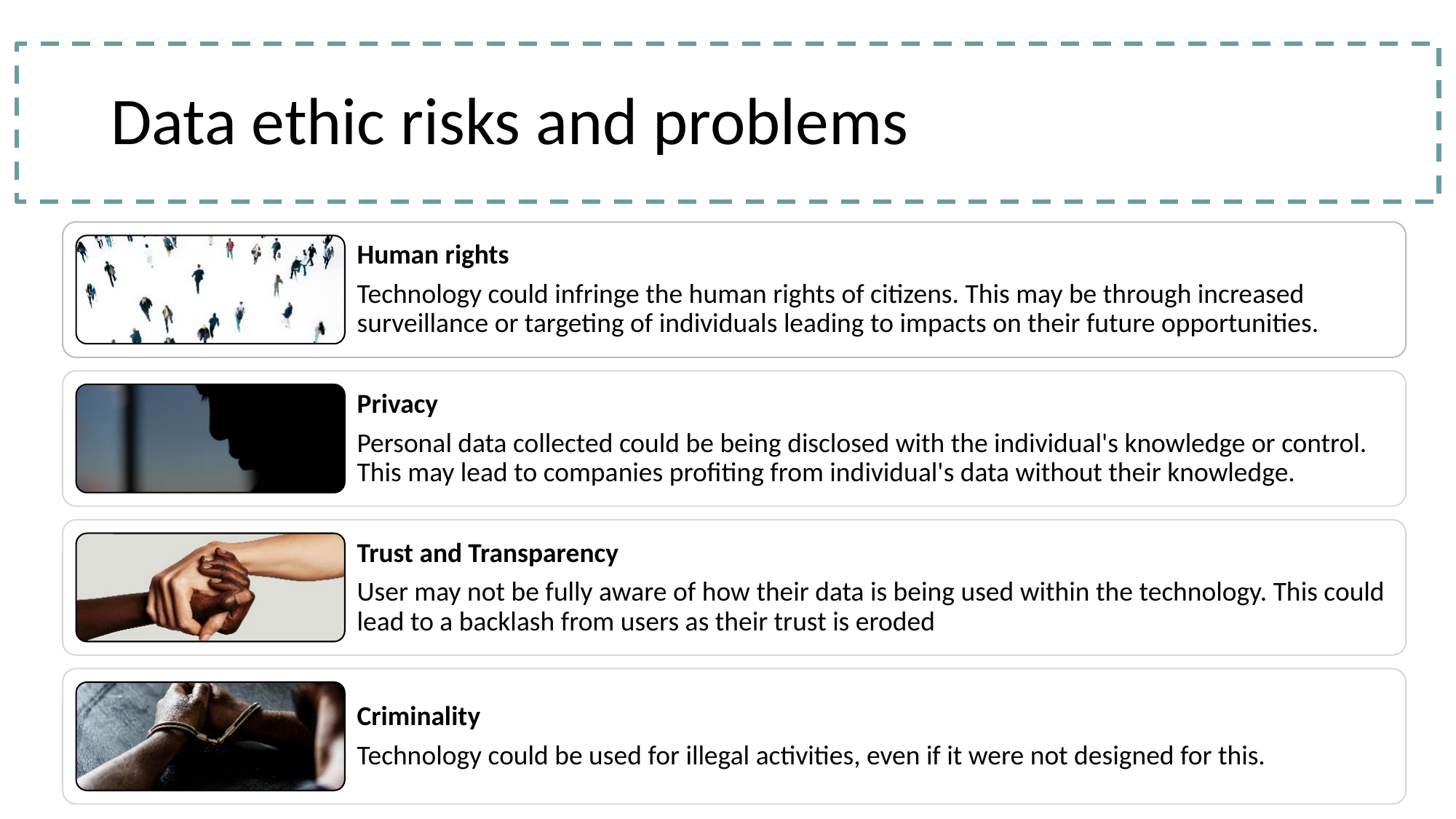

# Data ethic risks and problems
Human rights
Technology could infringe the human rights of citizens. This may be through increased surveillance or targeting of individuals leading to impacts on their future opportunities.
Privacy
Personal data collected could be being disclosed with the individual's knowledge or control. This may lead to companies profiting from individual's data without their knowledge.
Trust and Transparency
User may not be fully aware of how their data is being used within the technology. This could lead to a backlash from users as their trust is eroded
Criminality
Technology could be used for illegal activities, even if it were not designed for this.